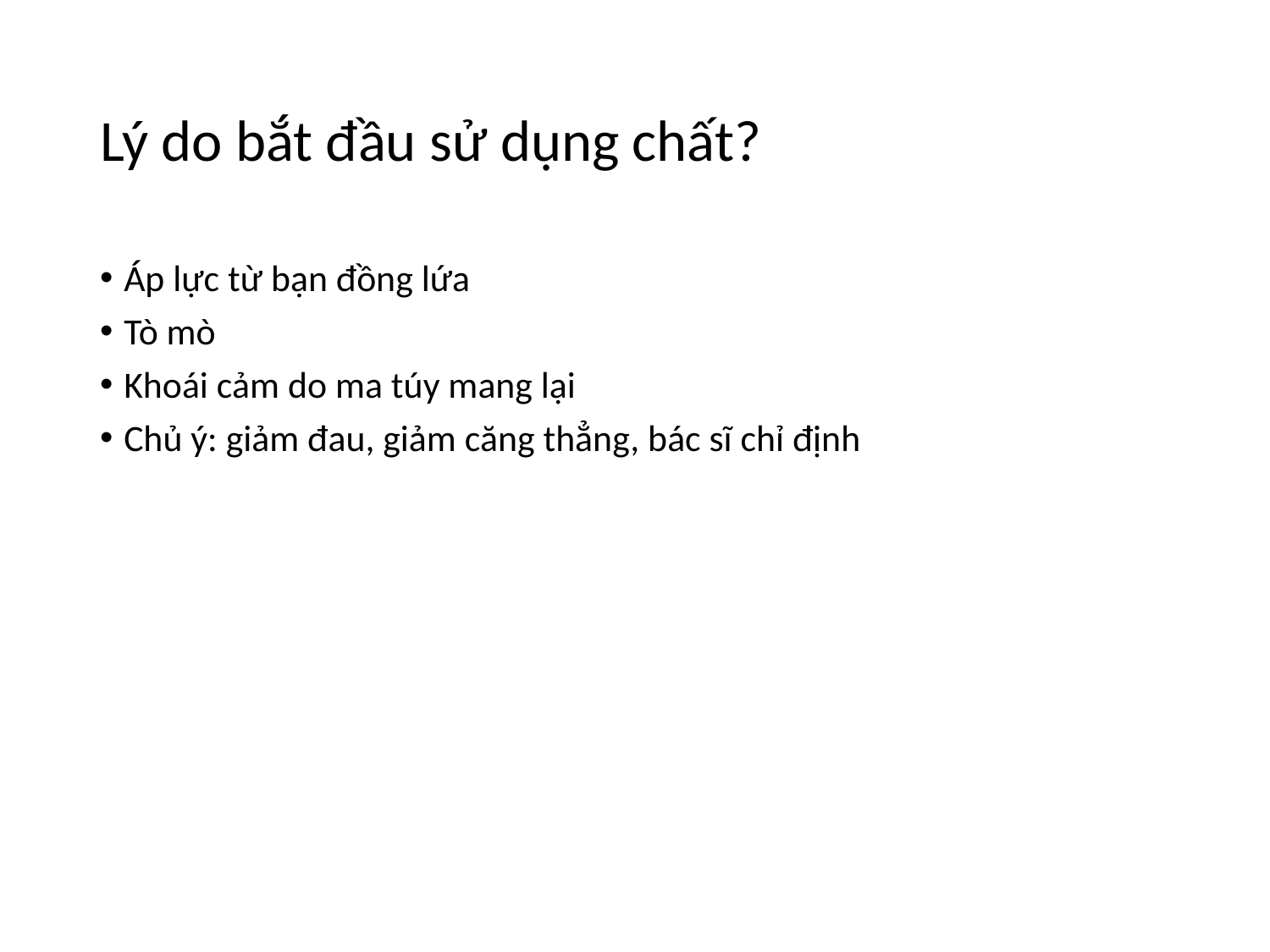

# Lý do bắt đầu sử dụng chất?
Áp lực từ bạn đồng lứa
Tò mò
Khoái cảm do ma túy mang lại
Chủ ý: giảm đau, giảm căng thẳng, bác sĩ chỉ định